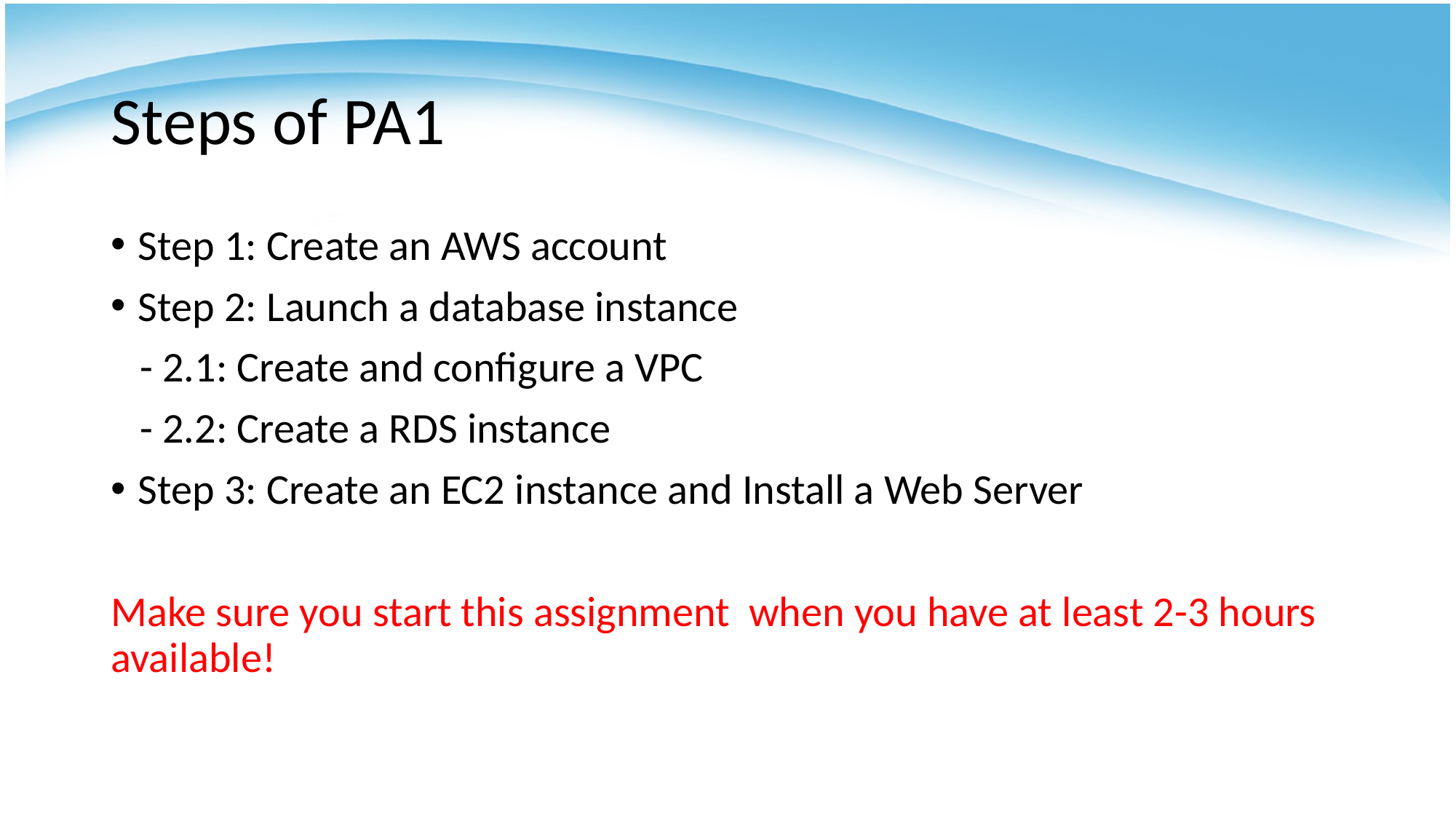

# Steps of PA1
Step 1: Create an AWS account
Step 2: Launch a database instance
   - 2.1: Create and configure a VPC
   - 2.2: Create a RDS instance
Step 3: Create an EC2 instance and Install a Web Server

Make sure you start this assignment  when you have at least 2-3 hours available!